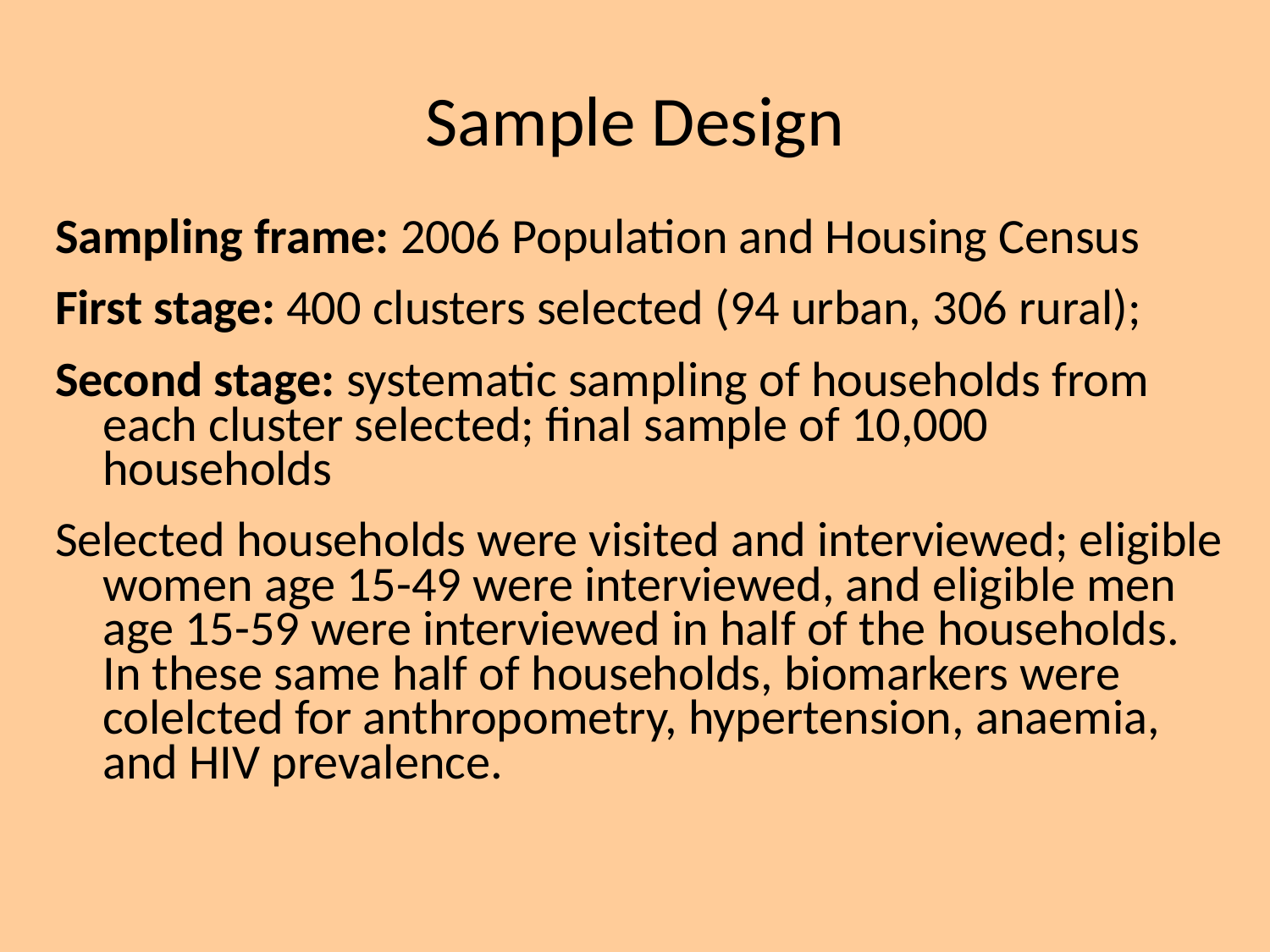

# Sample Design
Sampling frame: 2006 Population and Housing Census
First stage: 400 clusters selected (94 urban, 306 rural);
Second stage: systematic sampling of households from each cluster selected; final sample of 10,000 households
Selected households were visited and interviewed; eligible women age 15-49 were interviewed, and eligible men age 15-59 were interviewed in half of the households.  In these same half of households, biomarkers were colelcted for anthropometry, hypertension, anaemia, and HIV prevalence.